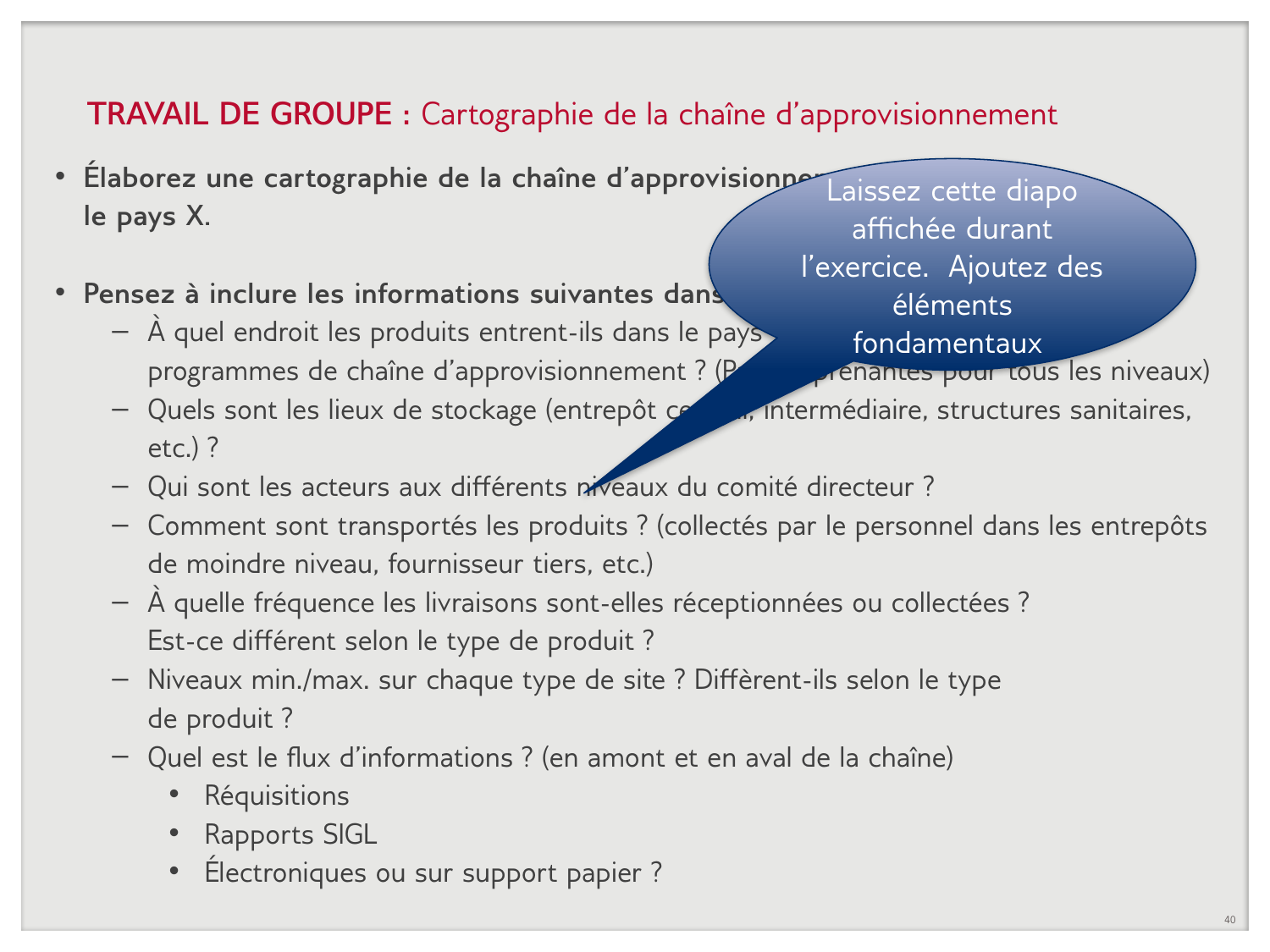

# TRAVAIL DE GROUPE : Cartographie de la chaîne d’approvisionnement
Élaborez une cartographie de la chaîne d’approvisionnement dans
le pays X.

Pensez à inclure les informations suivantes dans votre cartographie :
À quel endroit les produits entrent-ils dans le pays ? Est-elle différente selon les programmes de chaîne d’approvisionnement ? (Parties prenantes pour tous les niveaux)
Quels sont les lieux de stockage (entrepôt central, intermédiaire, structures sanitaires, etc.) ?
Qui sont les acteurs aux différents niveaux du comité directeur ?
Comment sont transportés les produits ? (collectés par le personnel dans les entrepôts de moindre niveau, fournisseur tiers, etc.)
À quelle fréquence les livraisons sont-elles réceptionnées ou collectées ?
Est-ce différent selon le type de produit ?
Niveaux min./max. sur chaque type de site ? Diffèrent-ils selon le type
de produit ?
Quel est le flux d’informations ? (en amont et en aval de la chaîne)
Réquisitions
Rapports SIGL
Électroniques ou sur support papier ?

Laissez cette diapo affichée durant l’exercice.  Ajoutez des éléments fondamentaux
40